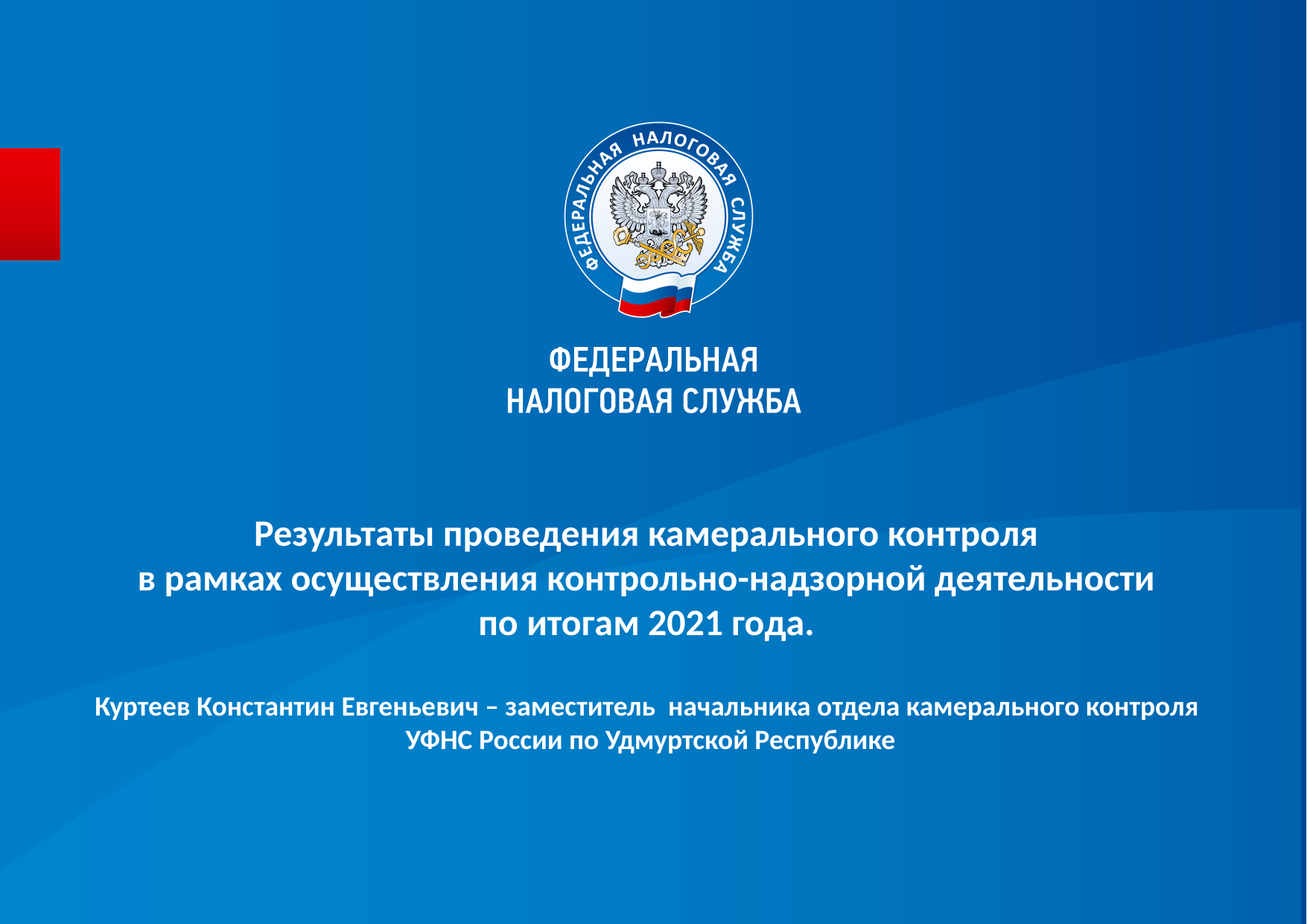

# Результаты проведения камерального контроля в рамках осуществления контрольно-надзорной деятельности по итогам 2021 года. Куртеев Константин Евгеньевич – заместитель  начальника отдела камерального контроля УФНС России по Удмуртской Республике